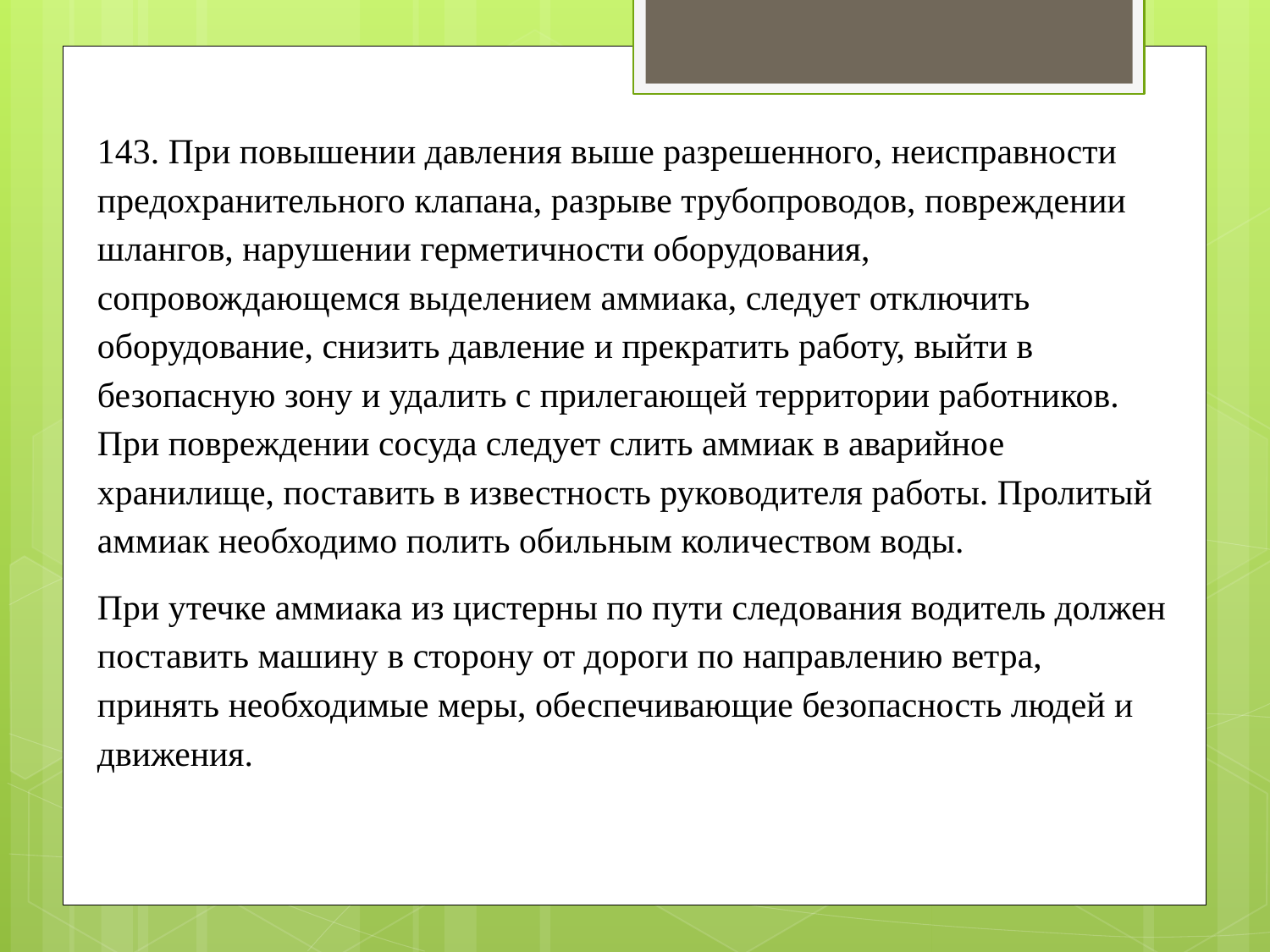

143. При повышении давления выше разрешенного, неисправности предохранительного клапана, разрыве трубопроводов, повреждении шлангов, нарушении герметичности оборудования, сопровождающемся выделением аммиака, следует отключить оборудование, снизить давление и прекратить работу, выйти в безопасную зону и удалить с прилегающей территории работников. При повреждении сосуда следует слить аммиак в аварийное хранилище, поставить в известность руководителя работы. Пролитый аммиак необходимо полить обильным количеством воды.
При утечке аммиака из цистерны по пути следования водитель должен поставить машину в сторону от дороги по направлению ветра, принять необходимые меры, обеспечивающие безопасность людей и движения.